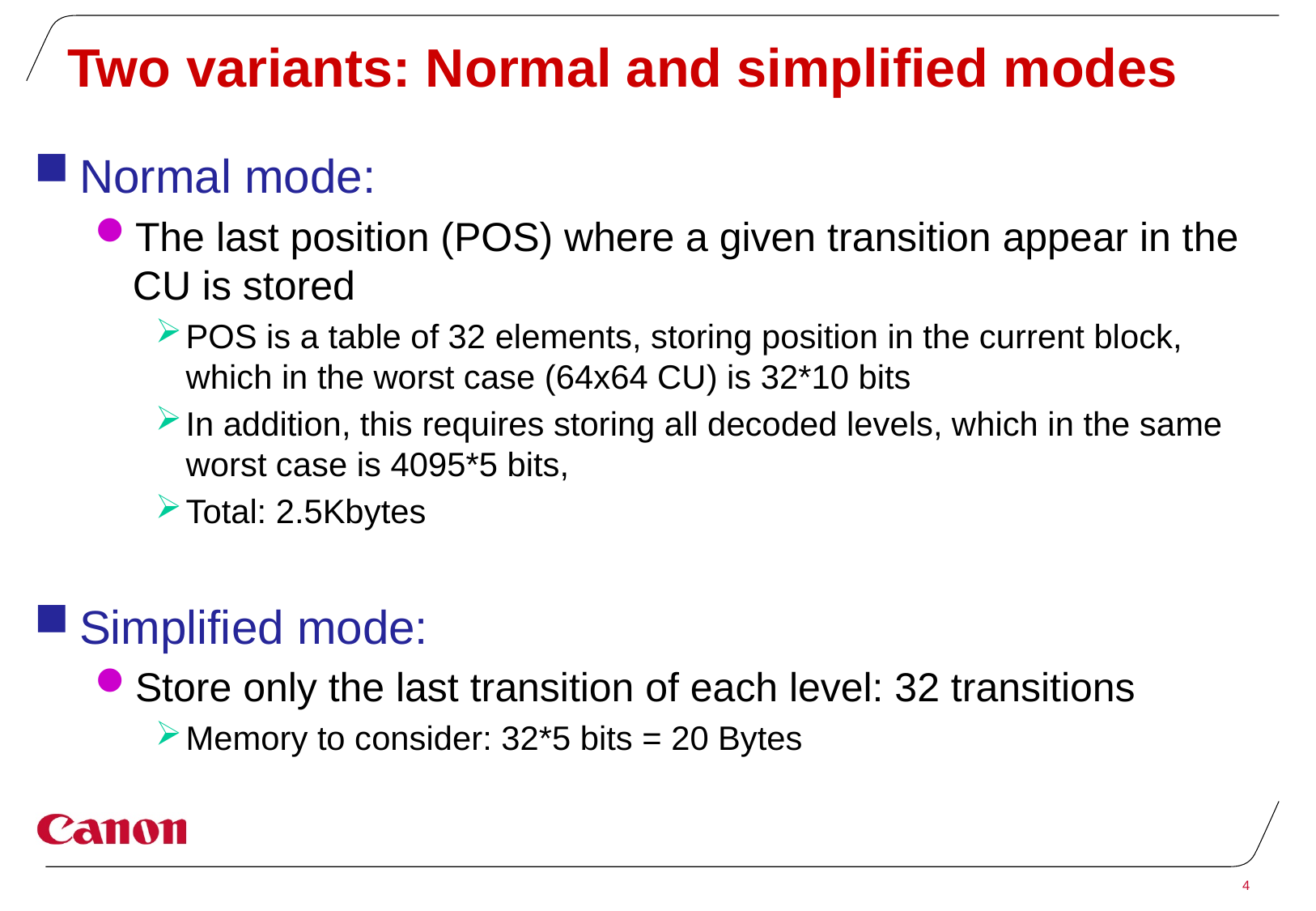

# Two variants: Normal and simplified modes
Normal mode:
The last position (POS) where a given transition appear in the CU is stored
POS is a table of 32 elements, storing position in the current block, which in the worst case (64x64 CU) is 32*10 bits
In addition, this requires storing all decoded levels, which in the same worst case is 4095*5 bits,
Total: 2.5Kbytes

Simplified mode:
Store only the last transition of each level: 32 transitions
Memory to consider: 32*5 bits = 20 Bytes

4